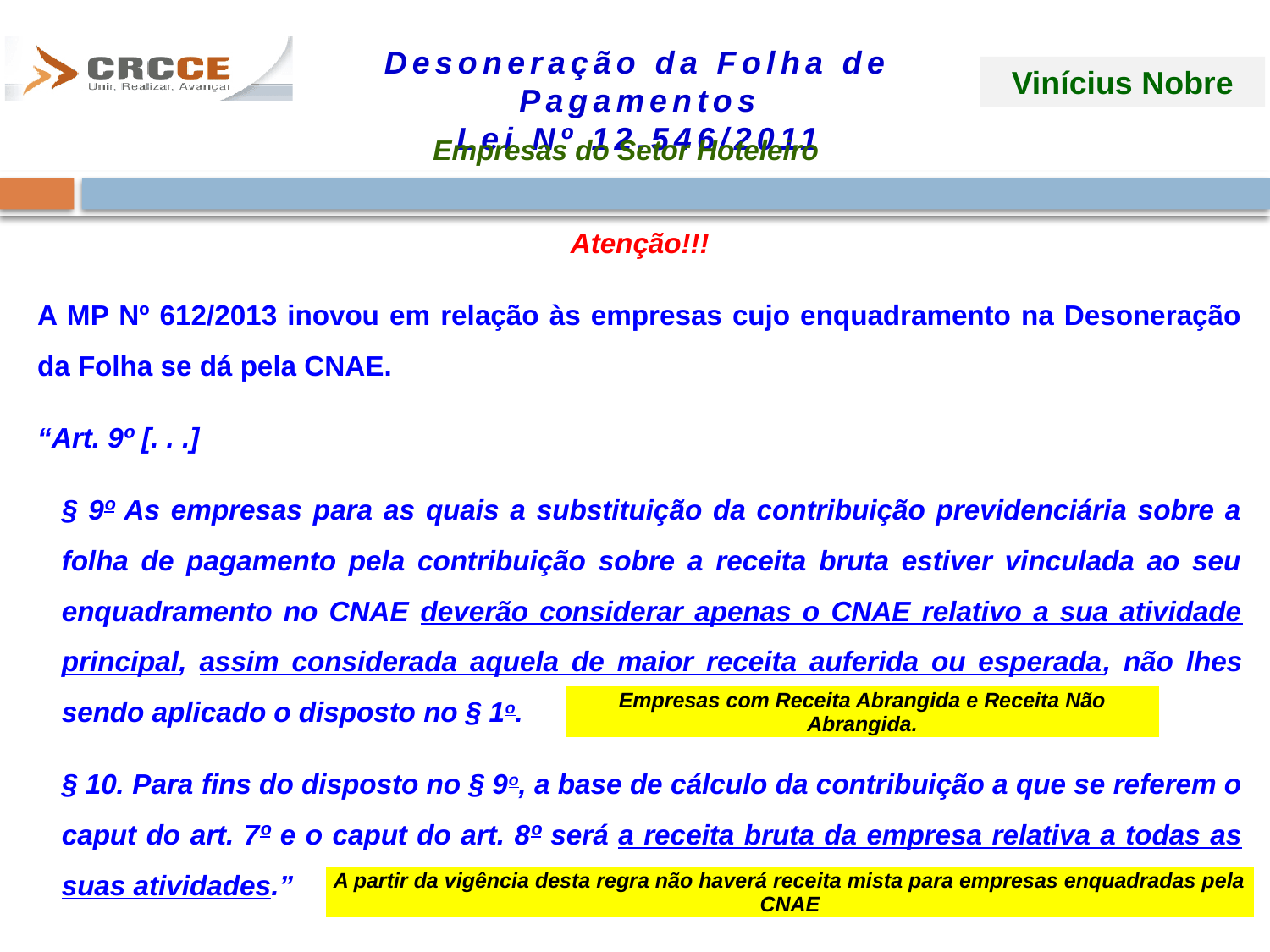

Empresas do Setor Hoteleiro
Atenção!!!
A MP Nº 612/2013 inovou em relação às empresas cujo enquadramento na Desoneração da Folha se dá pela CNAE.
“Art. 9º [. . .]
§ 9º As empresas para as quais a substituição da contribuição previdenciária sobre a folha de pagamento pela contribuição sobre a receita bruta estiver vinculada ao seu enquadramento no CNAE deverão considerar apenas o CNAE relativo a sua atividade principal, assim considerada aquela de maior receita auferida ou esperada, não lhes sendo aplicado o disposto no § 1o.
§ 10. Para fins do disposto no § 9o, a base de cálculo da contribuição a que se referem o caput do art. 7º e o caput do art. 8º será a receita bruta da empresa relativa a todas as suas atividades.”
| Empresas com Receita Abrangida e Receita Não Abrangida. |
| --- |
| A partir da vigência desta regra não haverá receita mista para empresas enquadradas pela CNAE |
| --- |